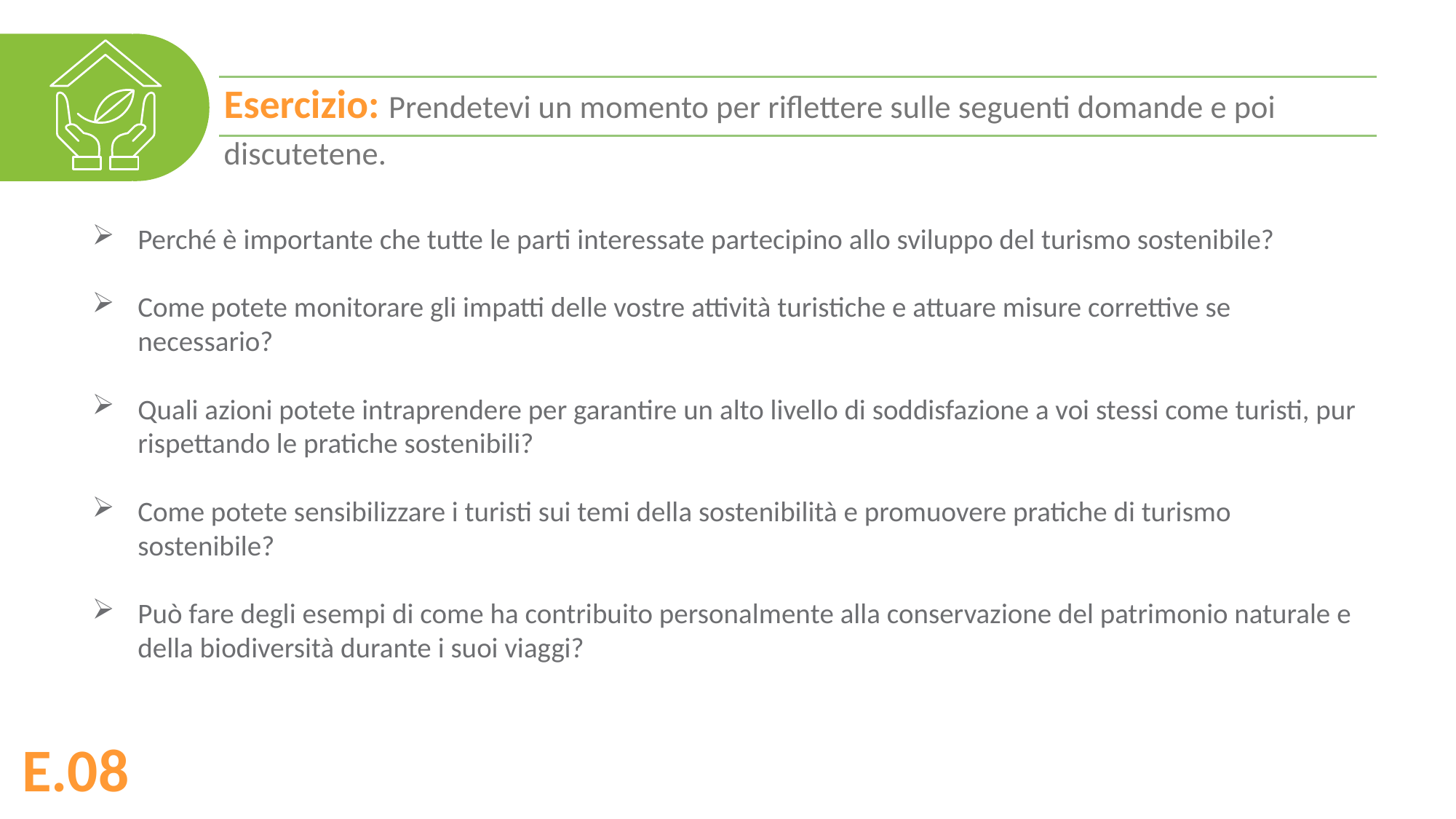

Esercizio: Prendetevi un momento per riflettere sulle seguenti domande e poi discutetene.

Perché è importante che tutte le parti interessate partecipino allo sviluppo del turismo sostenibile?

Come potete monitorare gli impatti delle vostre attività turistiche e attuare misure correttive se necessario?

Quali azioni potete intraprendere per garantire un alto livello di soddisfazione a voi stessi come turisti, pur rispettando le pratiche sostenibili?

Come potete sensibilizzare i turisti sui temi della sostenibilità e promuovere pratiche di turismo sostenibile?

Può fare degli esempi di come ha contribuito personalmente alla conservazione del patrimonio naturale e della biodiversità durante i suoi viaggi?
E.08